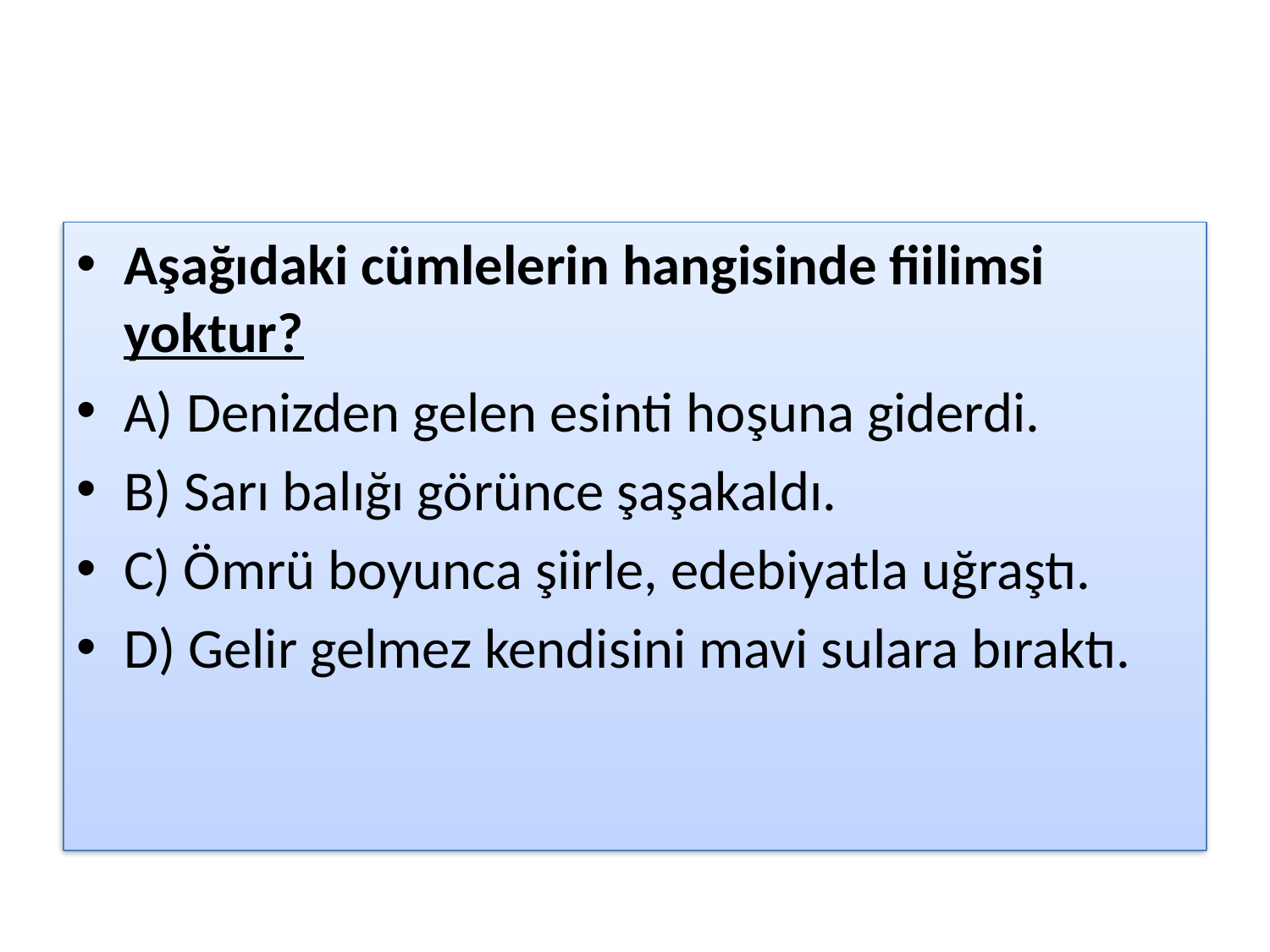

#
Aşağıdaki cümlelerin hangisinde fiilimsi yoktur?
A) Denizden gelen esinti hoşuna giderdi.
B) Sarı balığı görünce şaşakaldı.
C) Ömrü boyunca şiirle, edebiyatla uğraştı.
D) Gelir gelmez kendisini mavi sulara bıraktı.